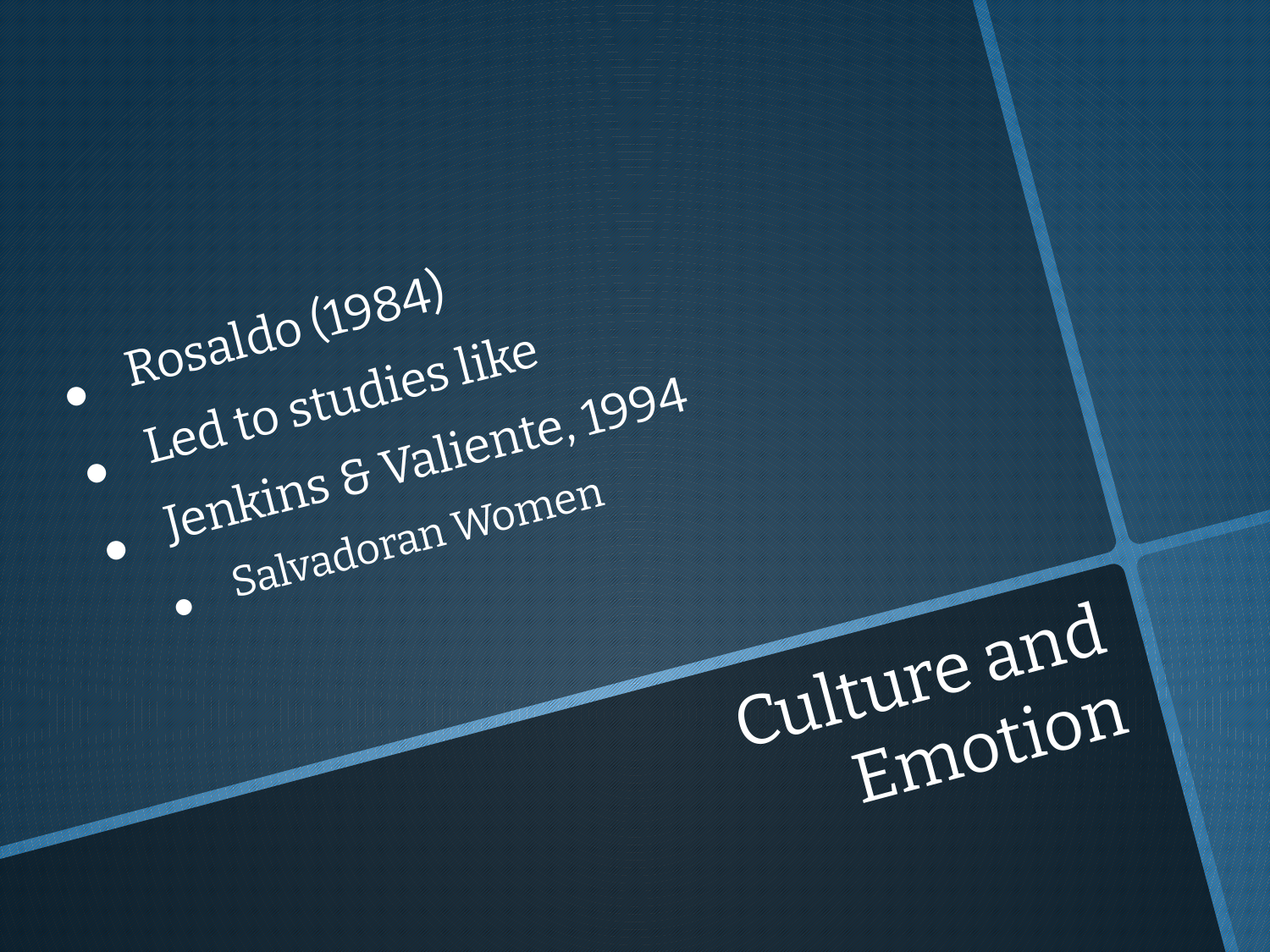

Rosaldo (1984)
Led to studies like
Jenkins & Valiente, 1994
Salvadoran Women

# Culture and Emotion